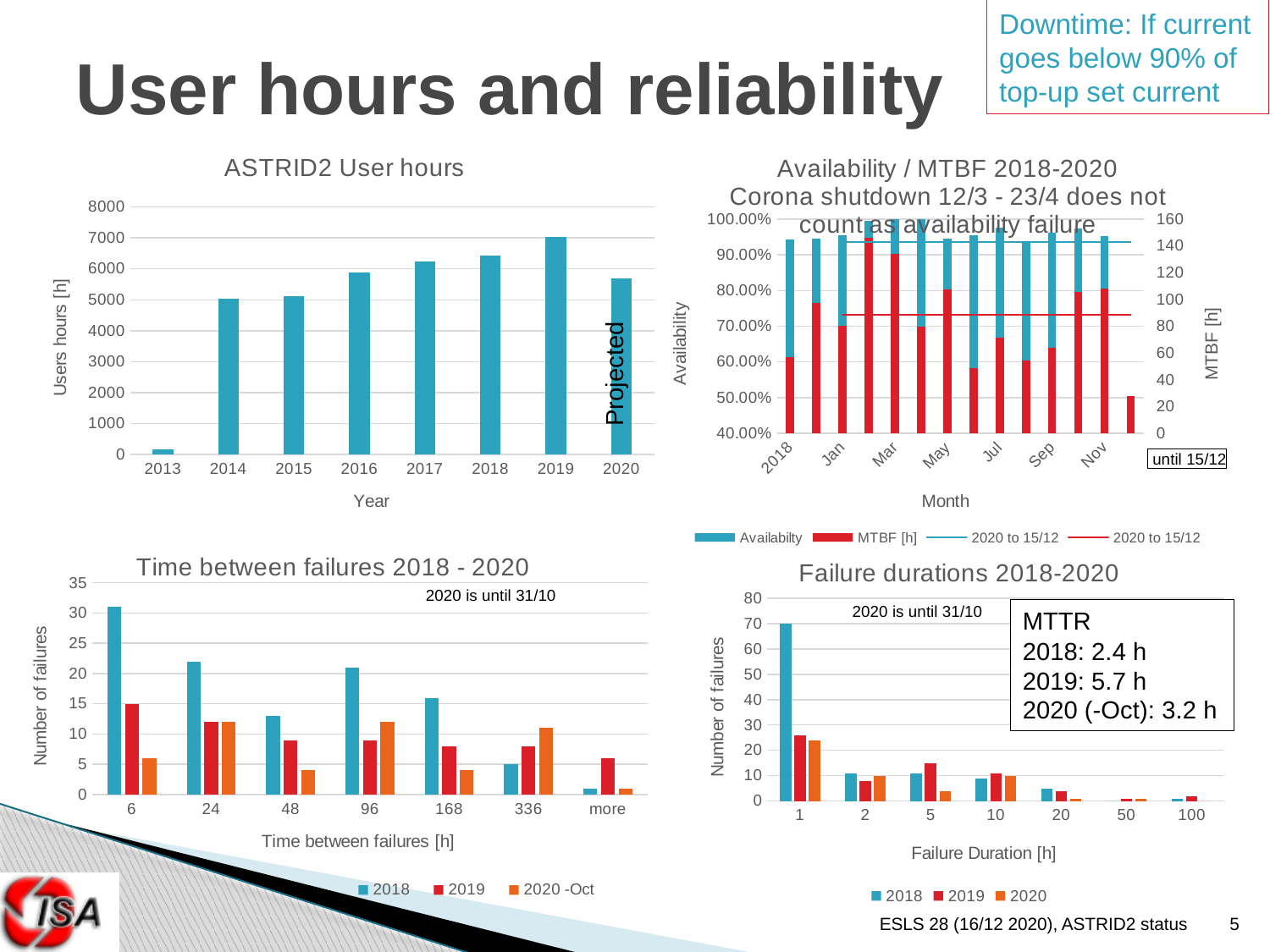

Downtime: If current goes below 90% of top-up set current
# User hours and reliability

### Chart: ASTRID2 User hours

| Category | User hours |
|---|---|
| 2013 | 168.81 |
| 2014 | 5038.38 |
| 2015 | 5114.46 |
| 2016 | 5881.49 |
| 2017 | 6249.65 |
| 2018 | 6419.64 |
| 2019 | 7021.1 |
| 2020 | 5678.96 |

### Chart: Availability / MTBF 2018-2020
Corona shutdown 12/3 - 23/4 does not count as availability failure

| Category | Availabilty | MTBF [h] | 2020 to 15/12 | 2020 to 15/12 |
|---|---|---|---|---|
| 2018 | 0.942 | 57.1 | None | None |
| 2019 | 0.946 | 97.6 | None | None |
| Jan | 0.956 | 80.18 | 0.9358 | 88.8 |
| Feb | 0.996 | 145.8 | 0.9358 | 88.8 |
| Mar | 1.0 | 133.98 | 0.9358 | 88.8 |
| Apr | 1.0 | 79.43 | 0.9358 | 88.8 |
| May | 0.946 | 107.4 | 0.9358 | 88.8 |
| Jun | 0.956 | 48.58 | 0.9358 | 88.8 |
| Jul | 0.976 | 71.33 | 0.9358 | 88.8 |
| Aug | 0.938 | 54.21 | 0.9358 | 88.8 |
| Sep | 0.961 | 63.96 | 0.9358 | 88.8 |
| Oct | 0.975 | 105.71 | 0.9358 | 88.8 |
| Nov | 0.952 | 108.07 | 0.9358 | 88.8 |
| Dec | 0.482 | 27.63 | 0.9358 | 88.8 |
Projected
until 15/12

### Chart: Time between failures 2018 - 2020

| Category | 2018 | 2019 | 2020 -Oct |
|---|---|---|---|
| 6 | 31.0 | 15.0 | 6.0 |
| 24 | 22.0 | 12.0 | 12.0 |
| 48 | 13.0 | 9.0 | 4.0 |
| 96 | 21.0 | 9.0 | 12.0 |
| 168 | 16.0 | 8.0 | 4.0 |
| 336 | 5.0 | 8.0 | 11.0 |
| more | 1.0 | 6.0 | 1.0 |

### Chart: Failure durations 2018-2020

| Category | 2018 | 2019 | 2020 |
|---|---|---|---|
| 1 | 70.0 | 26.0 | 24.0 |
| 2 | 11.0 | 8.0 | 10.0 |
| 5 | 11.0 | 15.0 | 4.0 |
| 10 | 9.0 | 11.0 | 10.0 |
| 20 | 5.0 | 4.0 | 1.0 |
| 50 | 0.0 | 1.0 | 1.0 |
| 100 | 1.0 | 2.0 | 0.0 |
2020 is until 31/10
2020 is until 31/10
MTTR
2018: 2.4 h
2019: 5.7 h
2020 (-Oct): 3.2 h
ESLS 28 (16/12 2020), ASTRID2 status
5